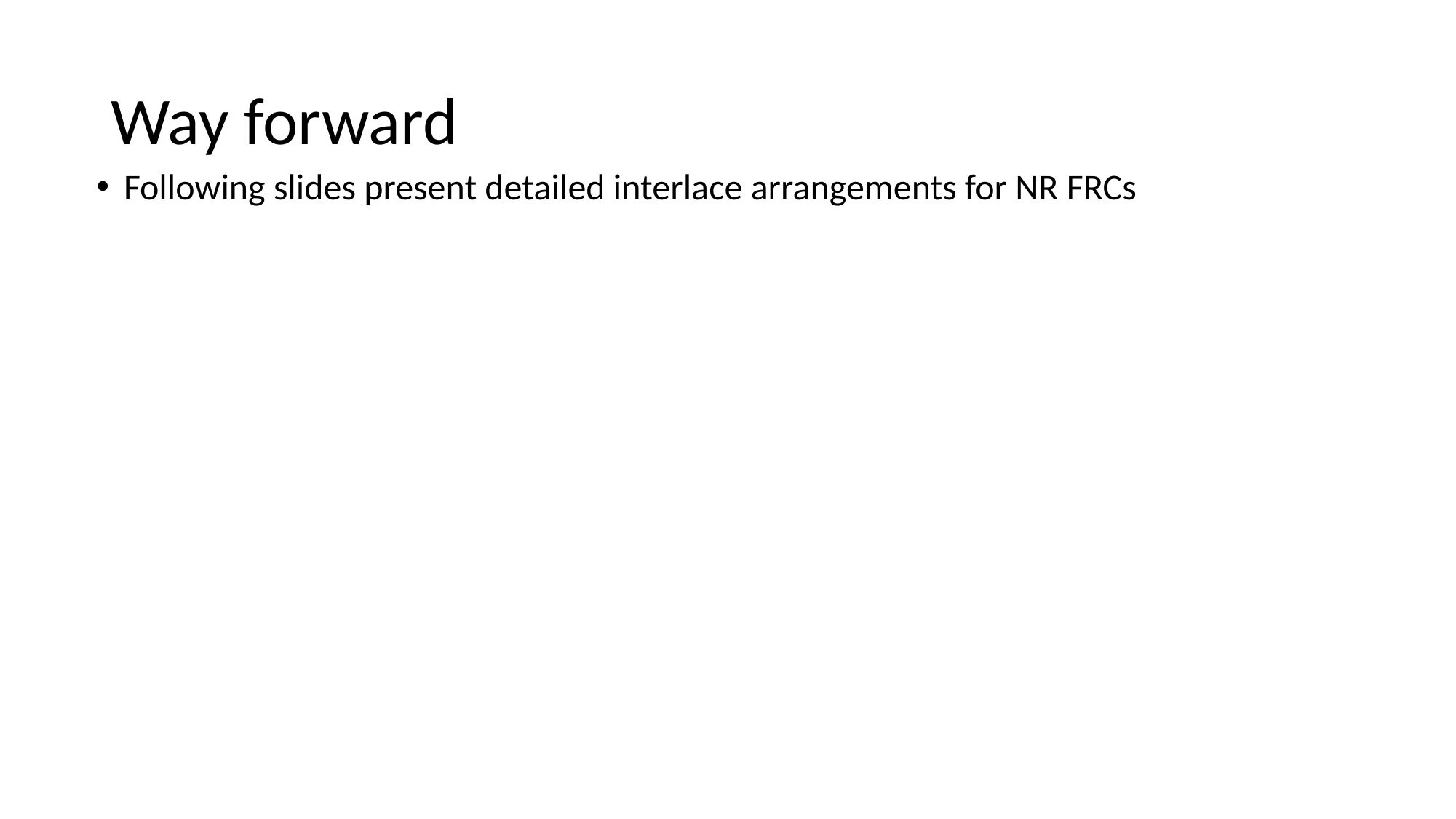

# Way forward
Following slides present detailed interlace arrangements for NR FRCs